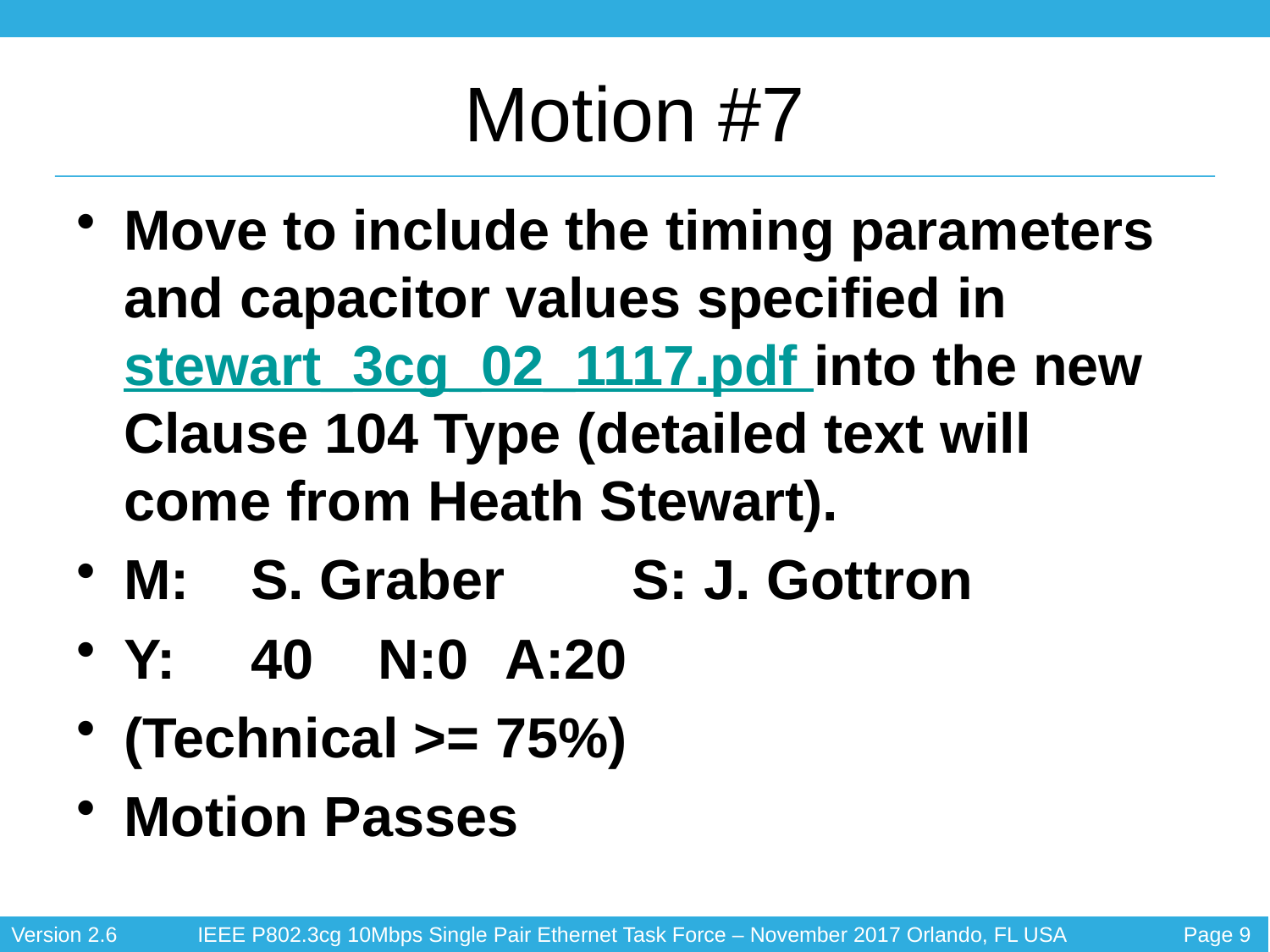

# Motion #7
Move to include the timing parameters and capacitor values specified in stewart_3cg_02_1117.pdf into the new Clause 104 Type (detailed text will come from Heath Stewart).
M:	S. Graber	S: J. Gottron
Y:	40	N:0	A:20
(Technical >= 75%)
Motion Passes